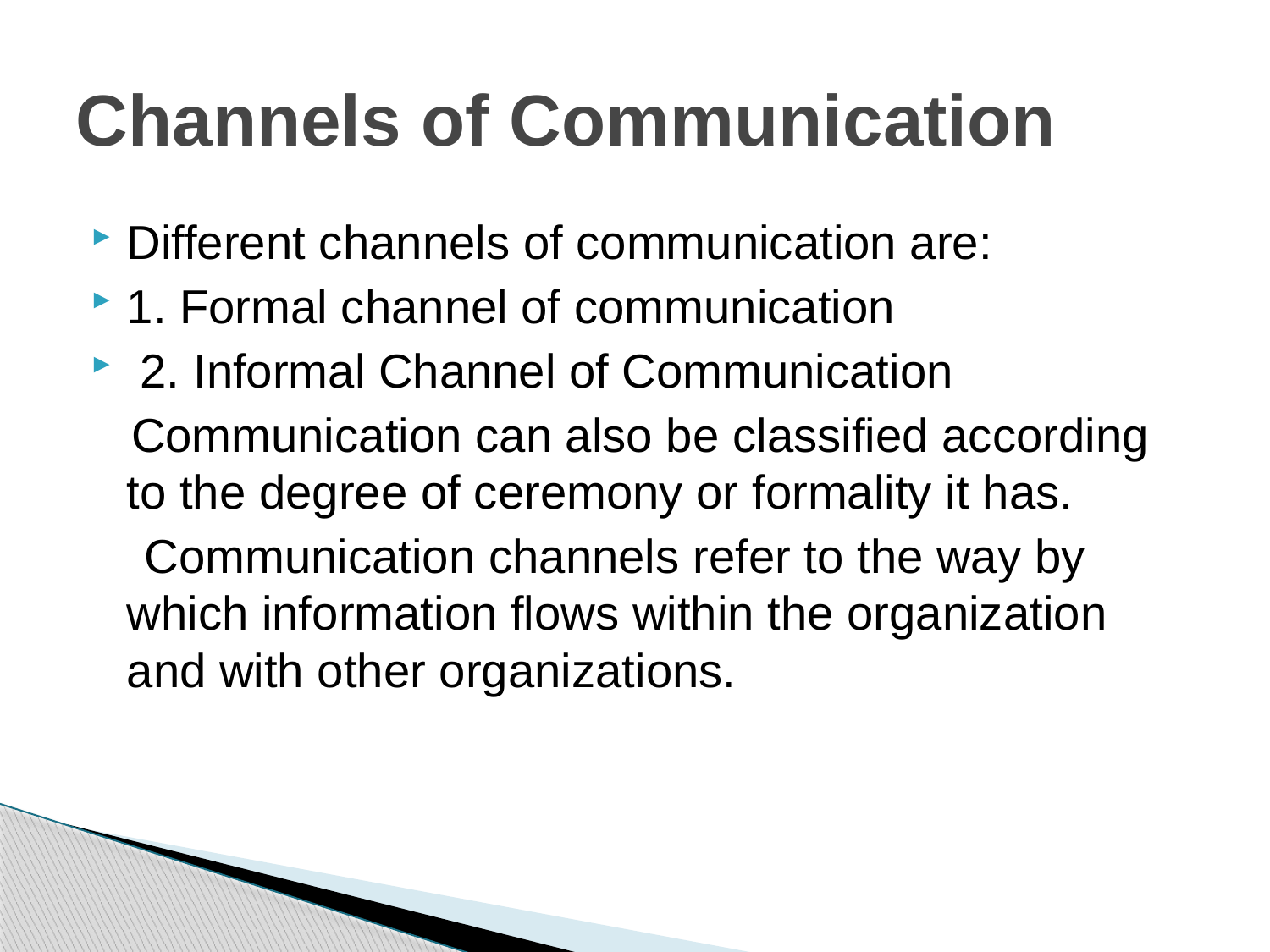

# Channels of Communication
Different channels of communication are:
1. Formal channel of communication
 2. Informal Channel of Communication
   Communication can also be classified according to the degree of ceremony or formality it has.
    Communication channels refer to the way by which information flows within the organization and with other organizations.